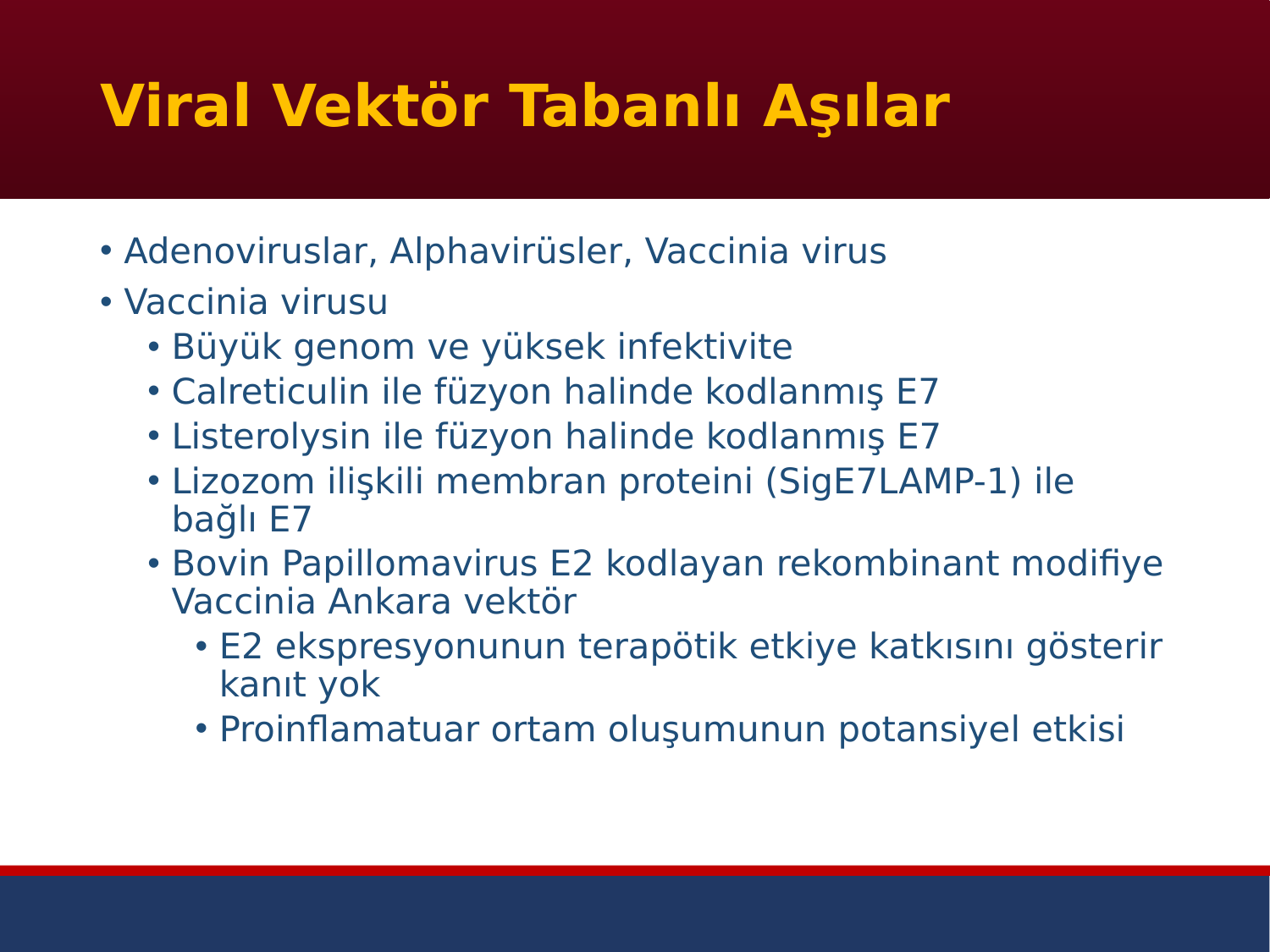

# Viral Vektör Tabanlı Aşılar
Adenoviruslar, Alphavirüsler, Vaccinia virus
Vaccinia virusu
Büyük genom ve yüksek infektivite
Calreticulin ile füzyon halinde kodlanmış E7
Listerolysin ile füzyon halinde kodlanmış E7
Lizozom ilişkili membran proteini (SigE7LAMP-1) ile bağlı E7
Bovin Papillomavirus E2 kodlayan rekombinant modifiye Vaccinia Ankara vektör
E2 ekspresyonunun terapötik etkiye katkısını gösterir kanıt yok
Proinflamatuar ortam oluşumunun potansiyel etkisi